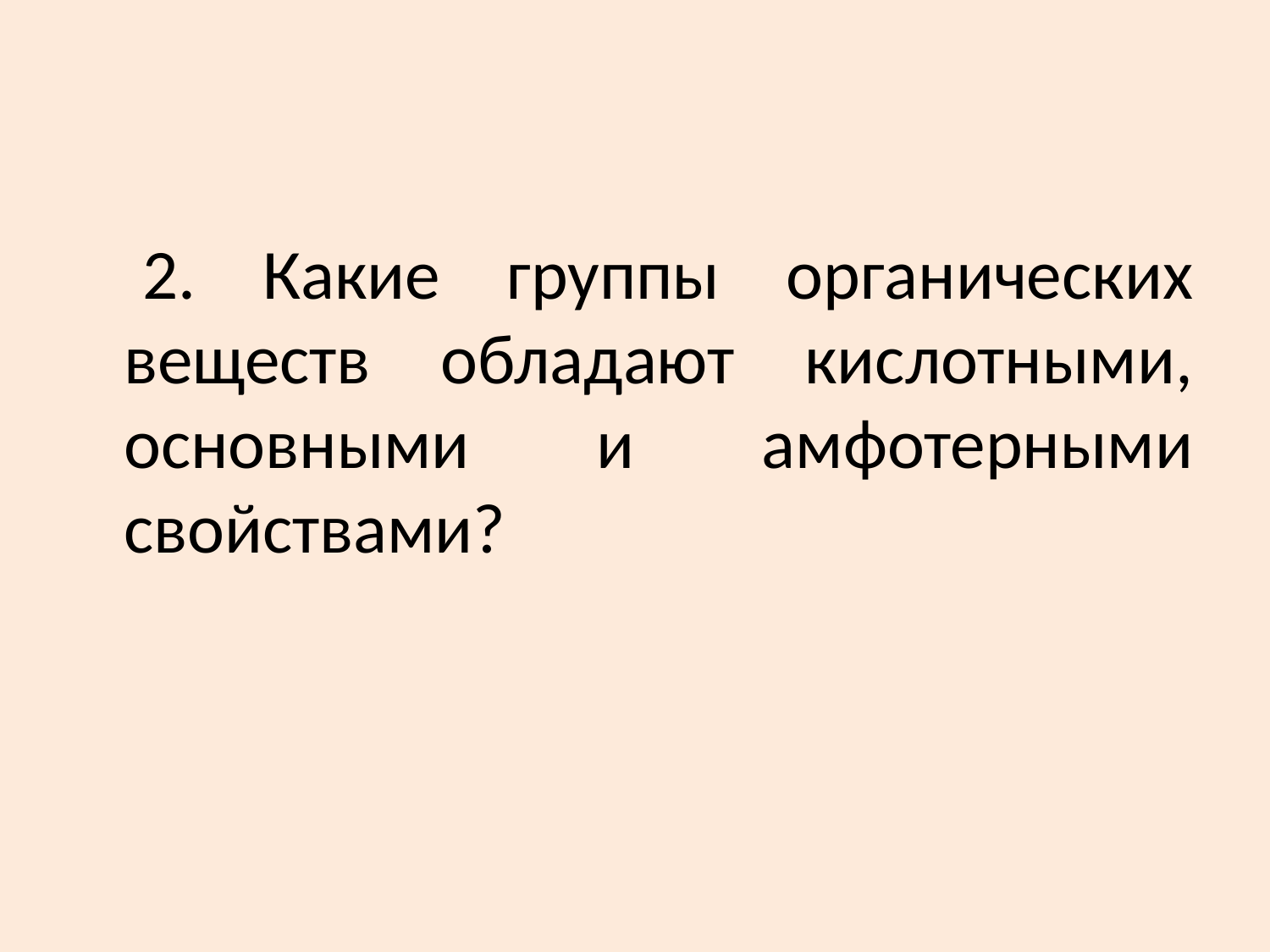

2. Какие группы органических веществ обладают кислотными, основными и амфотерными свойствами?